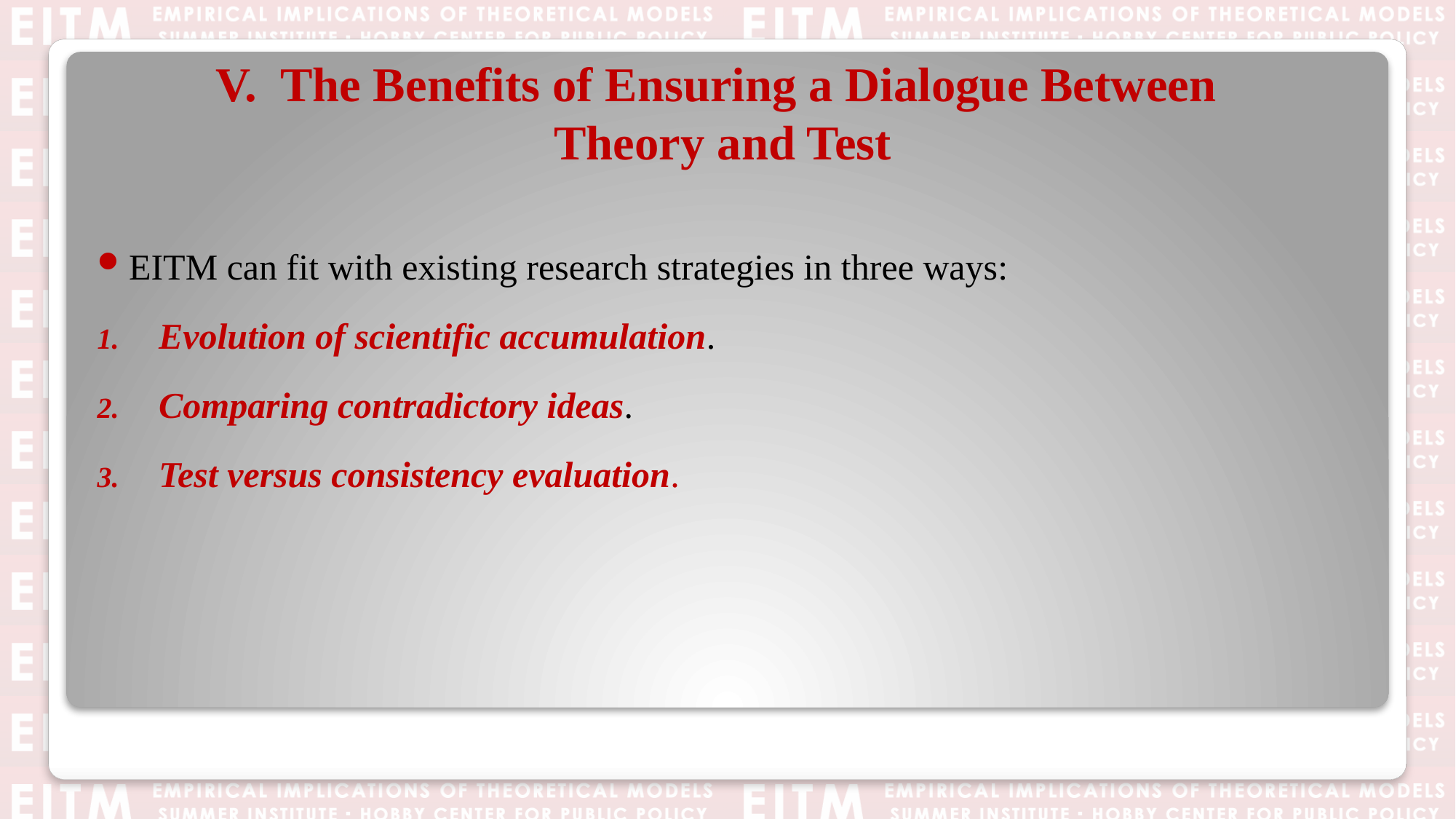

# V.  The Benefits of Ensuring a Dialogue Between Theory and Test
EITM can fit with existing research strategies in three ways:
Evolution of scientific accumulation.
Comparing contradictory ideas.
Test versus consistency evaluation.